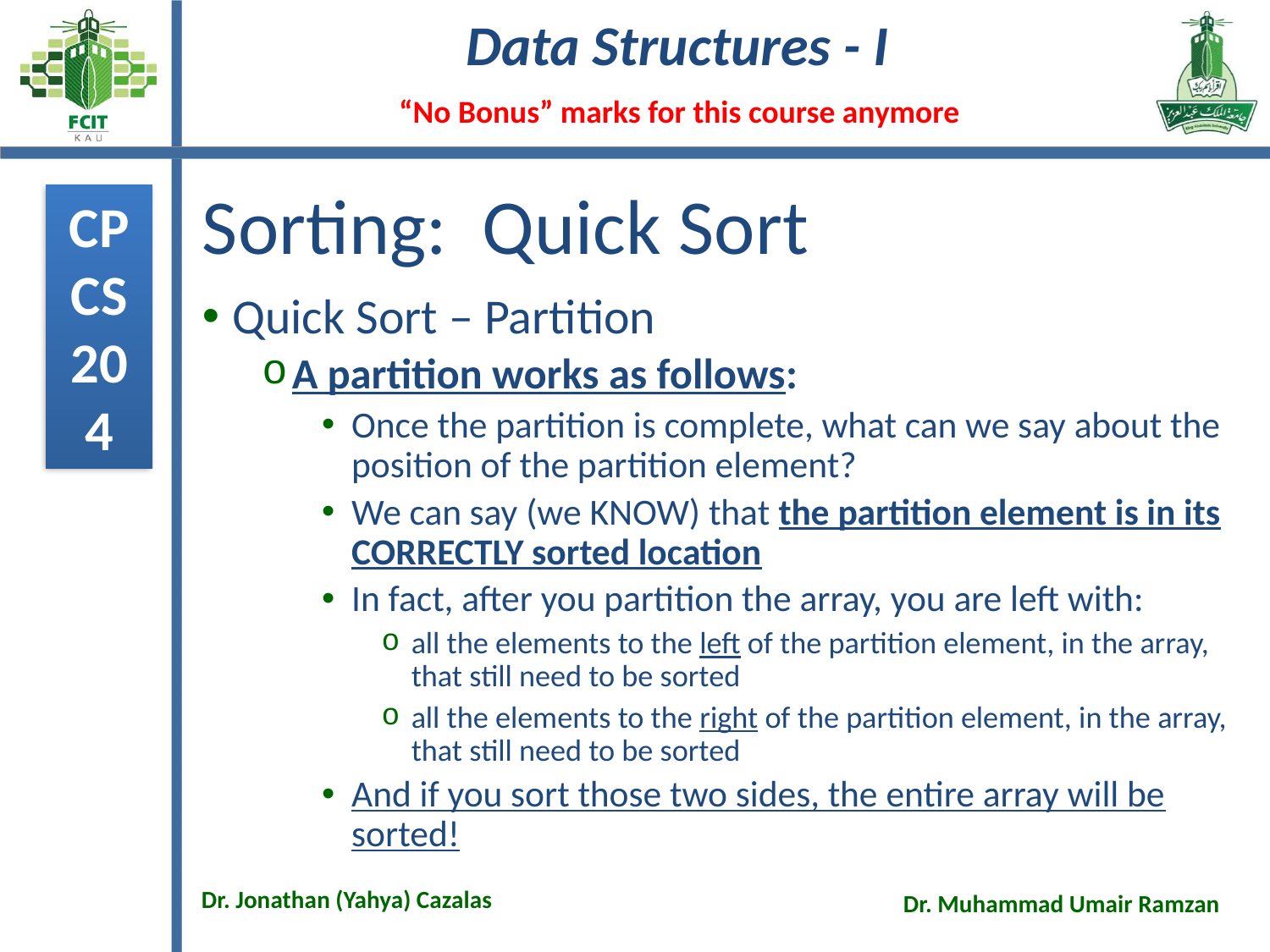

# Sorting:  Quick Sort
Quick Sort – Partition
A partition works as follows:
Once the partition is complete, what can we say about the position of the partition element?
We can say (we KNOW) that the partition element is in its CORRECTLY sorted location
In fact, after you partition the array, you are left with:
all the elements to the left of the partition element, in the array, that still need to be sorted
all the elements to the right of the partition element, in the array, that still need to be sorted
And if you sort those two sides, the entire array will be sorted!